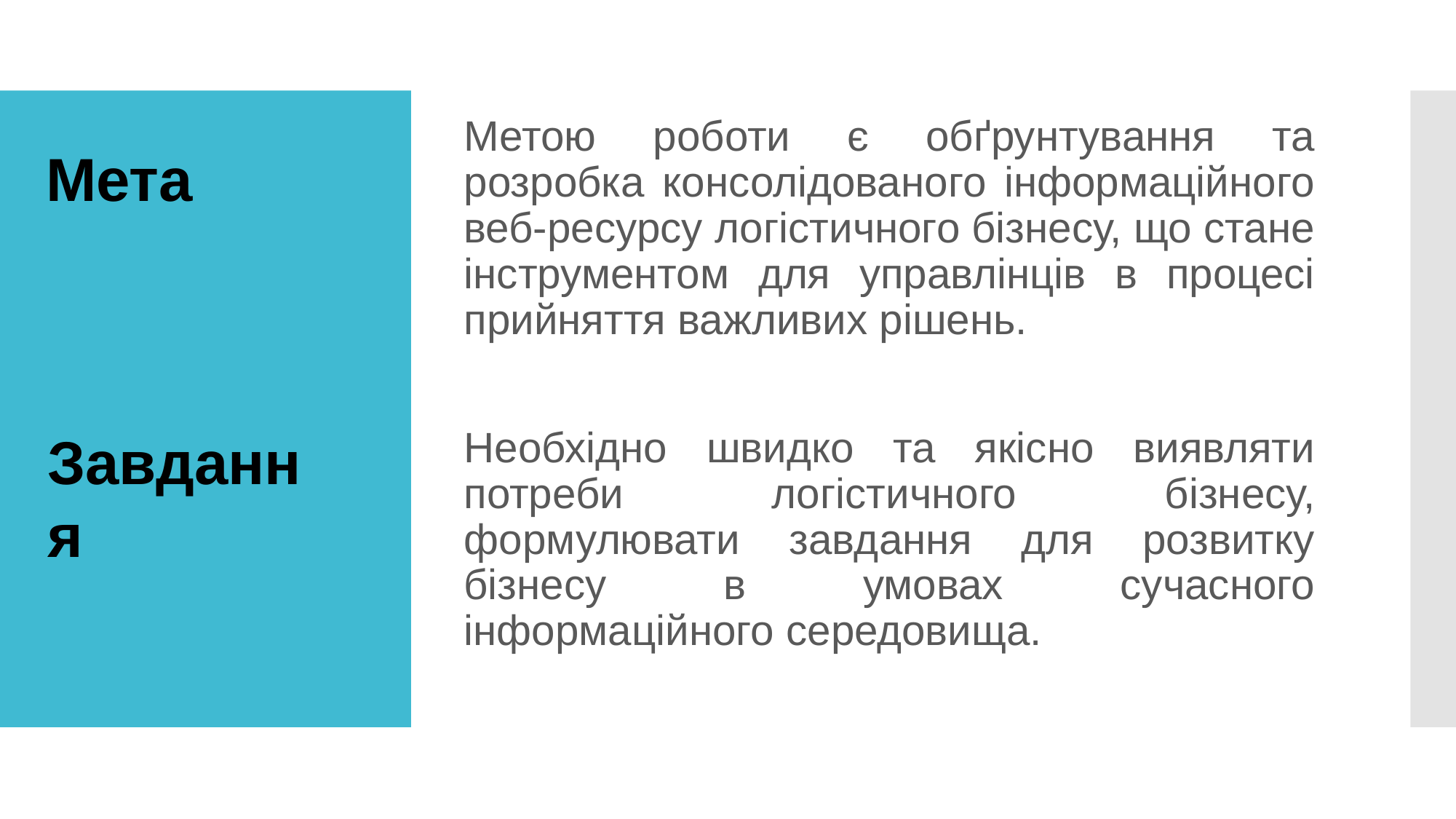

#
Метою роботи є обґрунтування та розробка консолідованого інформаційного веб-ресурсу логістичного бізнесу, що стане інструментом для управлінців в процесі прийняття важливих рішень.

Необхідно швидко та якісно виявляти потреби логістичного бізнесу, формулювати завдання для розвитку бізнесу в умовах сучасного інформаційного середовища.

Мета

Завдання